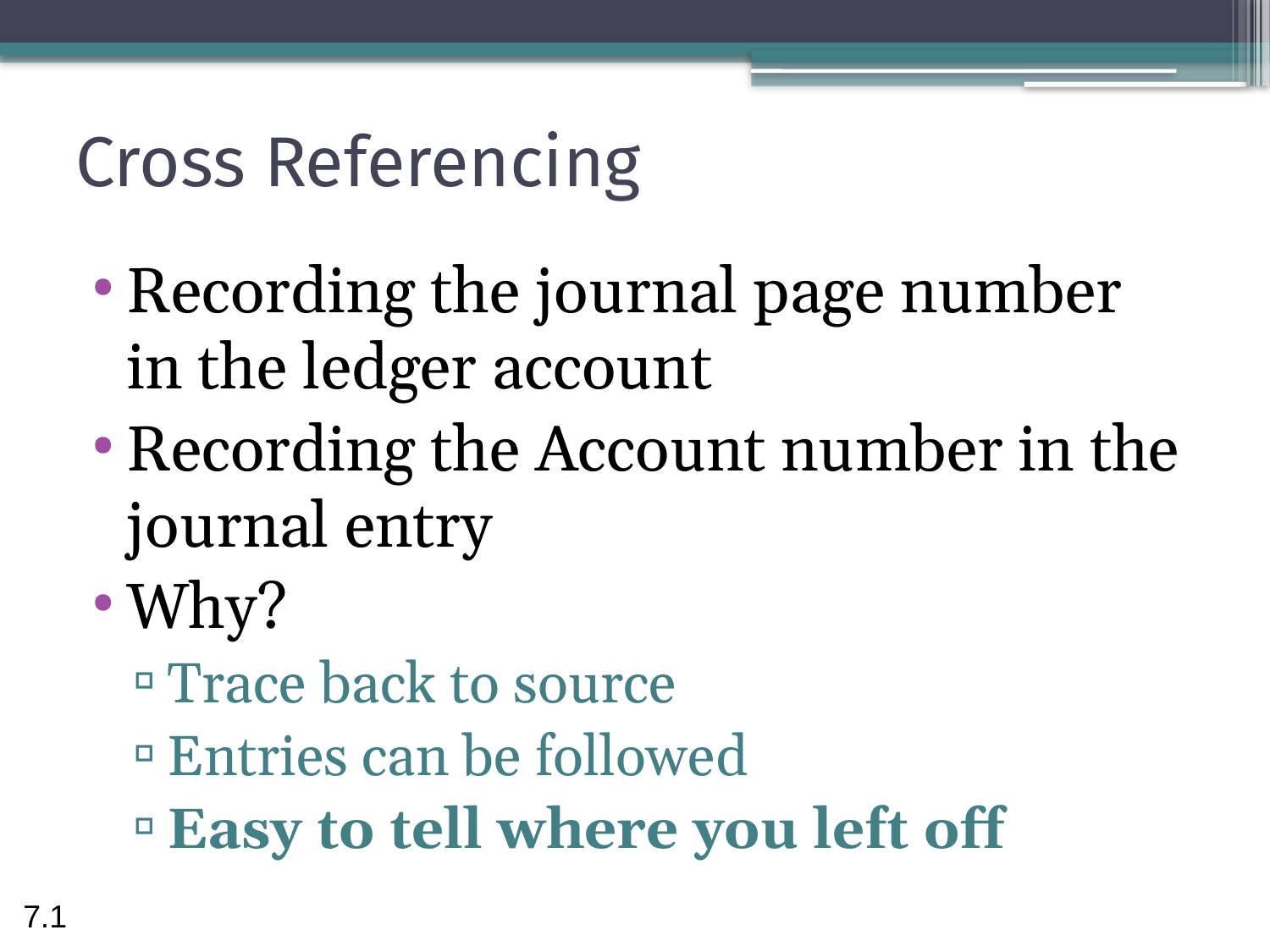

# Cross Referencing
Recording the journal page number in the ledger account
Recording the Account number in the journal entry
Why?
Trace back to source
Entries can be followed
Easy to tell where you left off
7.1